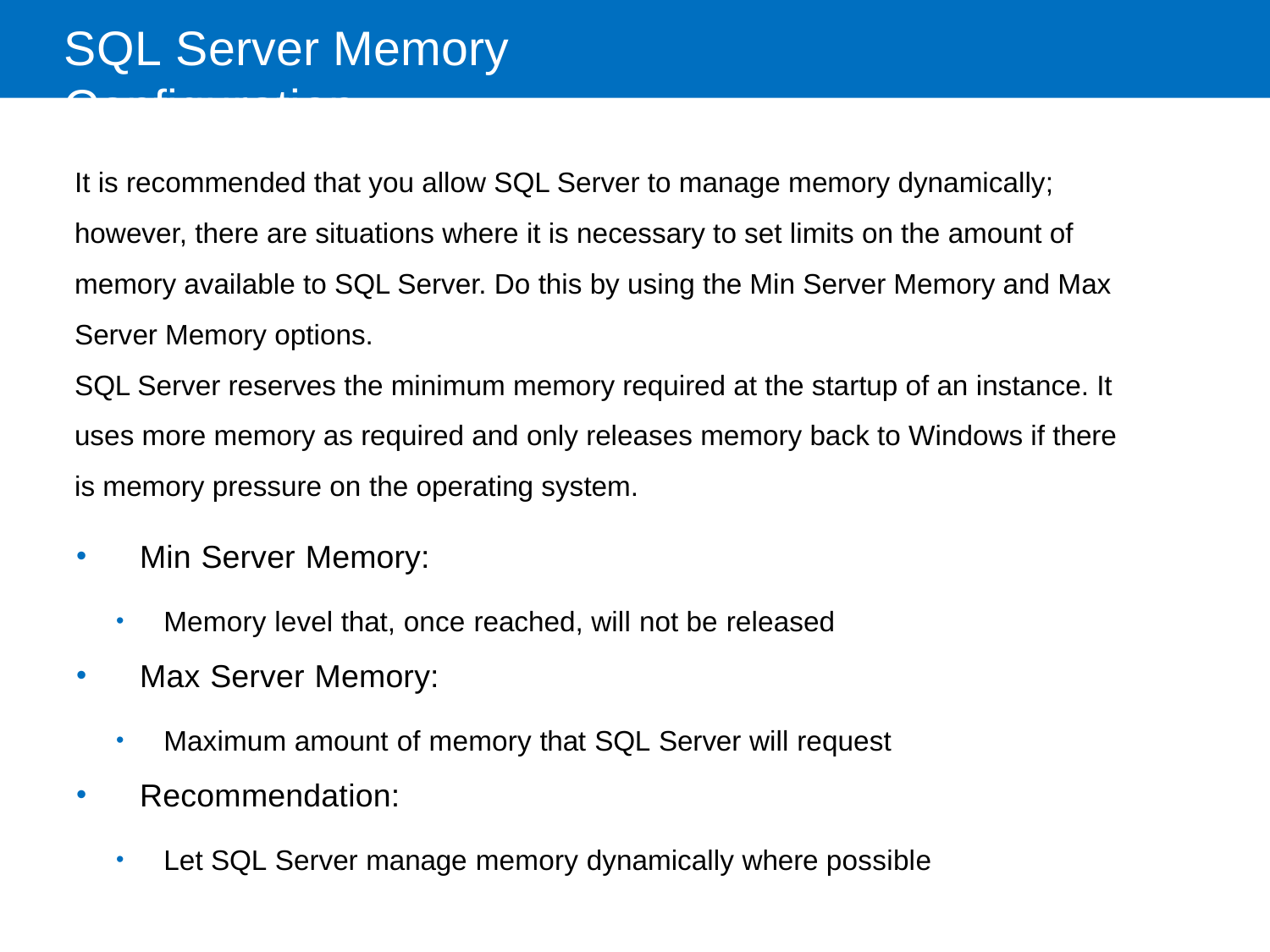

# SQL Server Memory Configuration
It is recommended that you allow SQL Server to manage memory dynamically; however, there are situations where it is necessary to set limits on the amount of memory available to SQL Server. Do this by using the Min Server Memory and Max Server Memory options.
SQL Server reserves the minimum memory required at the startup of an instance. It uses more memory as required and only releases memory back to Windows if there is memory pressure on the operating system.
Min Server Memory:
Memory level that, once reached, will not be released
Max Server Memory:
Maximum amount of memory that SQL Server will request
Recommendation:
Let SQL Server manage memory dynamically where possible